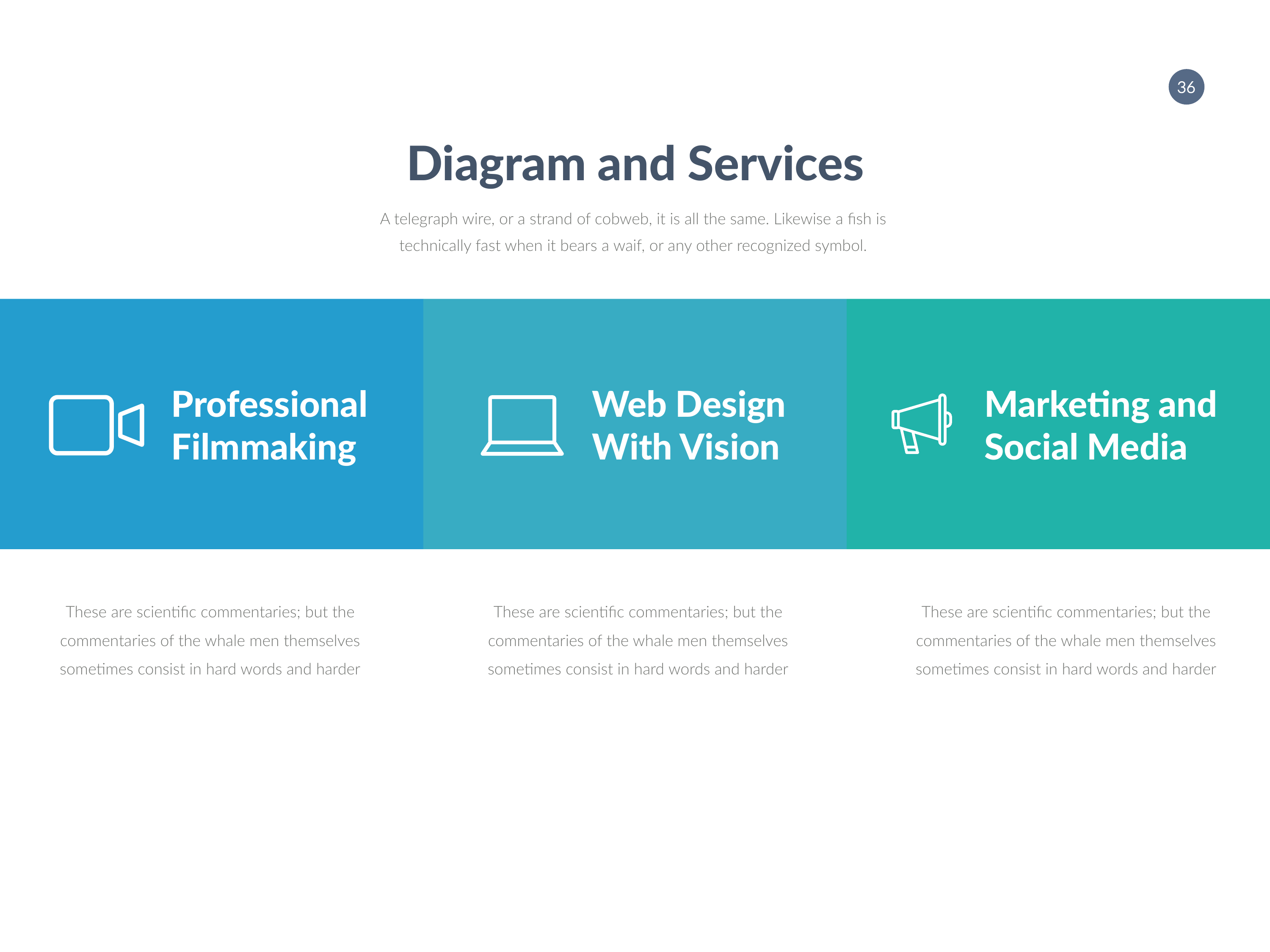

Diagram and Services
A telegraph wire, or a strand of cobweb, it is all the same. Likewise a fish is technically fast when it bears a waif, or any other recognized symbol.

Marketing and
Social Media

Professional
Filmmaking
Web Design
With Vision

These are scientific commentaries; but the commentaries of the whale men themselves sometimes consist in hard words and harder
These are scientific commentaries; but the commentaries of the whale men themselves sometimes consist in hard words and harder
These are scientific commentaries; but the commentaries of the whale men themselves sometimes consist in hard words and harder